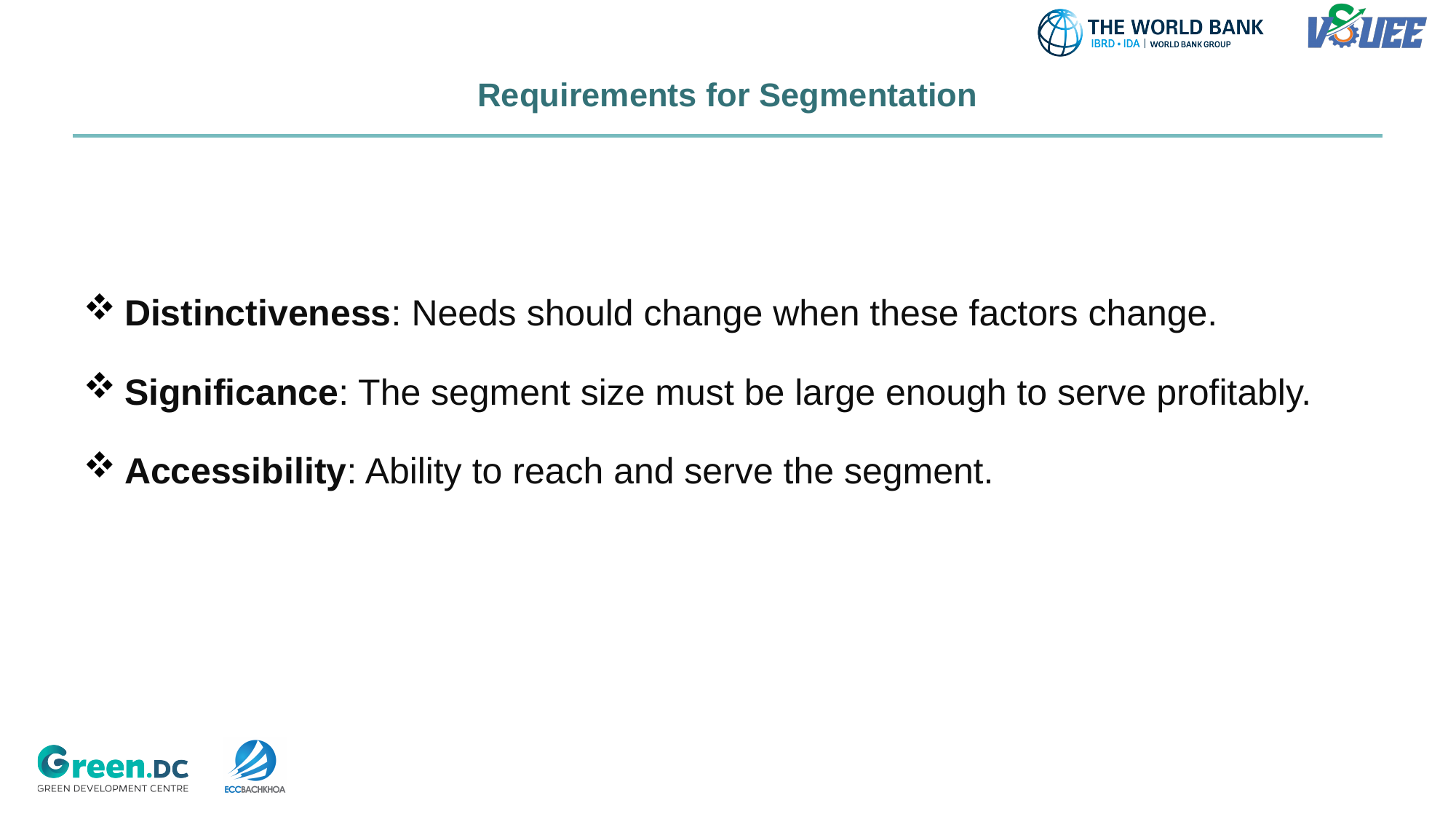

# Requirements for Segmentation
Distinctiveness: Needs should change when these factors change.
Significance: The segment size must be large enough to serve profitably.
Accessibility: Ability to reach and serve the segment.